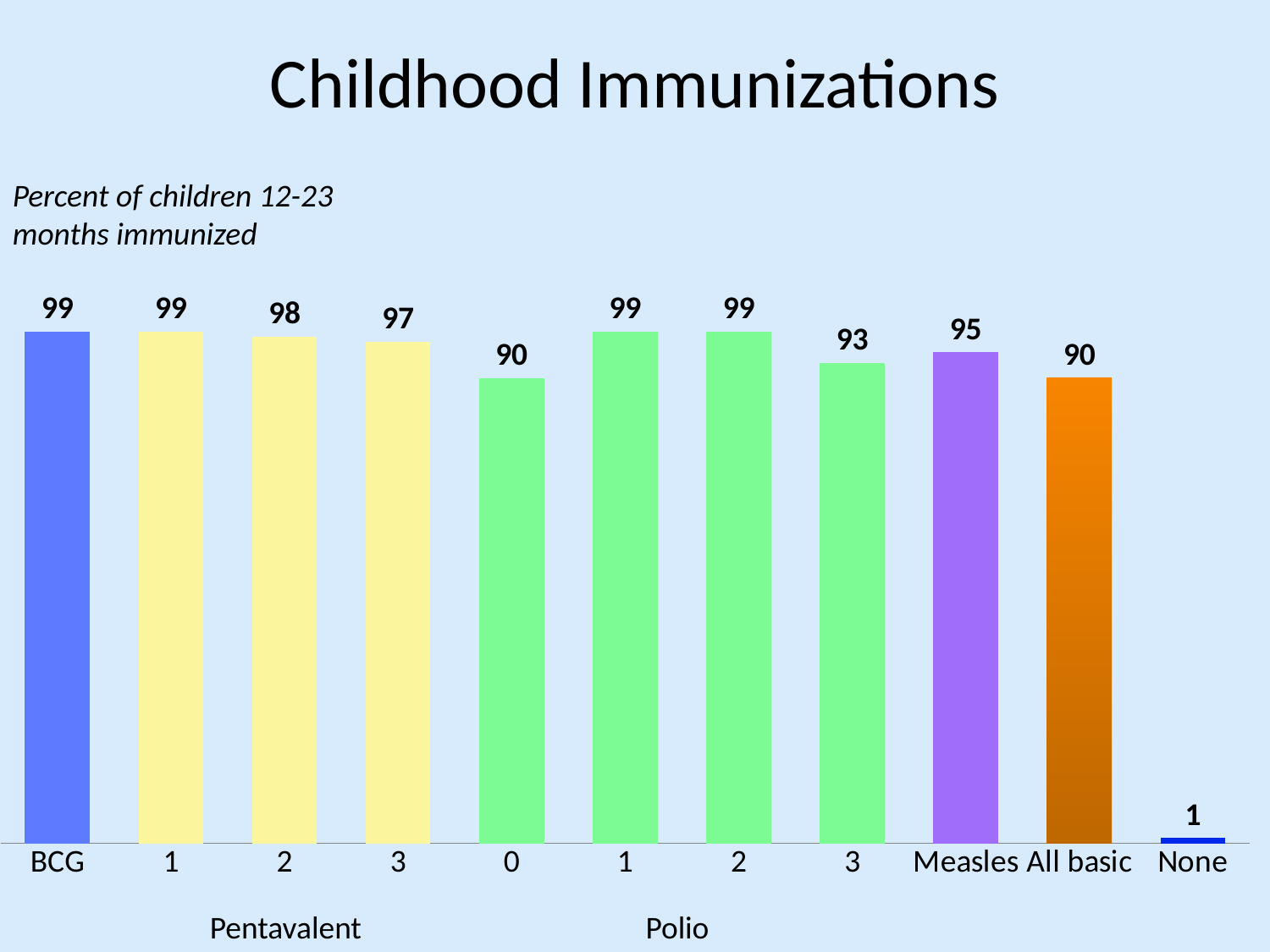

# Childhood Immunizations
Percent of children 12-23 months immunized

### Chart

| Category | Series 1 |
|---|---|
| BCG | 99.0 |
| 1 | 99.0 |
| 2 | 98.0 |
| 3 | 97.0 |
| 0 | 90.0 |
| 1 | 99.0 |
| 2 | 99.0 |
| 3 | 93.0 |
| Measles | 95.0 |
| All basic | 90.0 |
| None | 1.0 |
Pentavalent
Polio